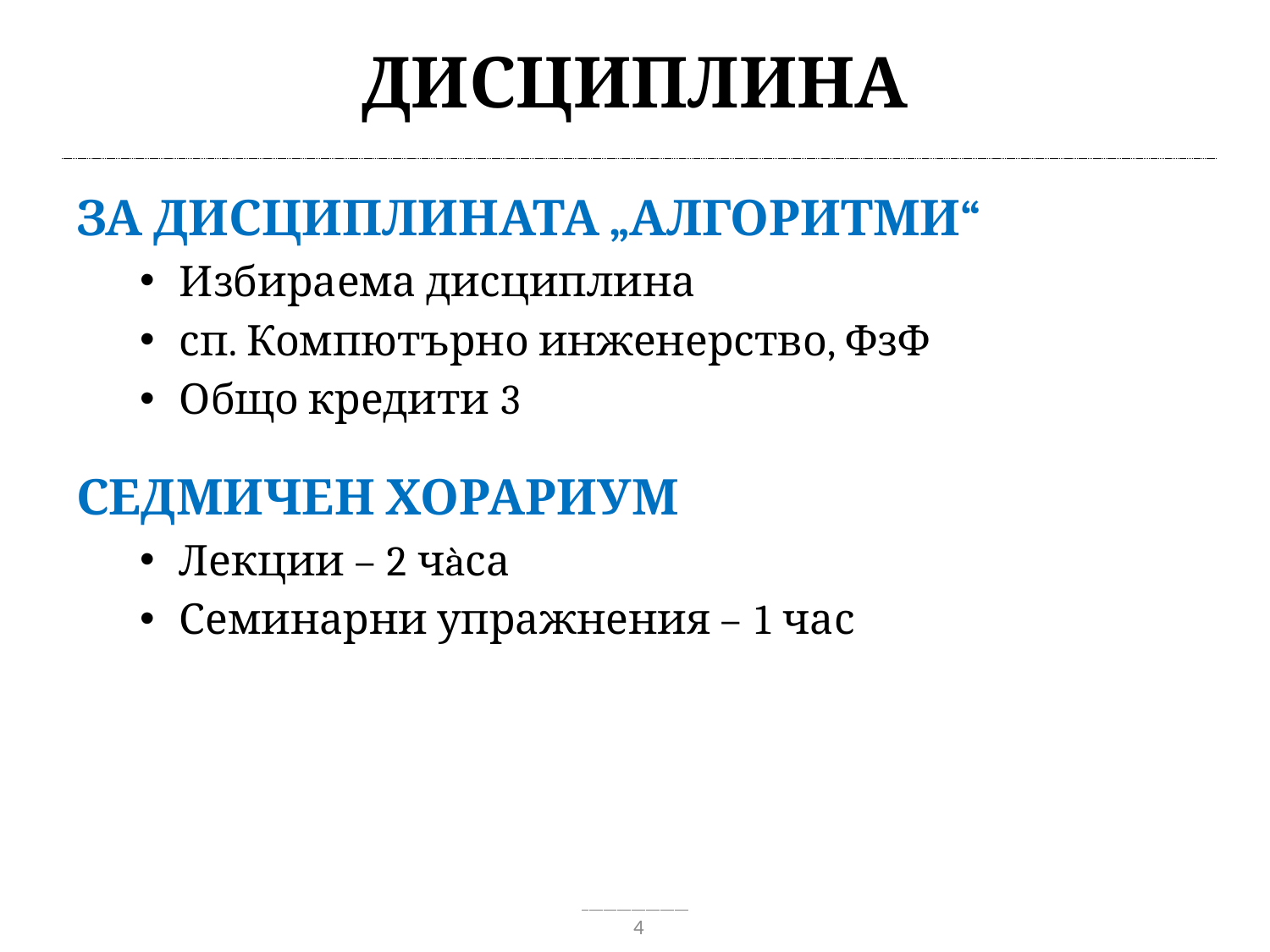

# Дисциплина
За дисциплината „Алгоритми“
Избираема дисциплина
сп. Компютърно инженерство, ФзФ
Общо кредити 3
Седмичен хорариум
Лекции – 2 чàса
Семинарни упражнения – 1 час

4